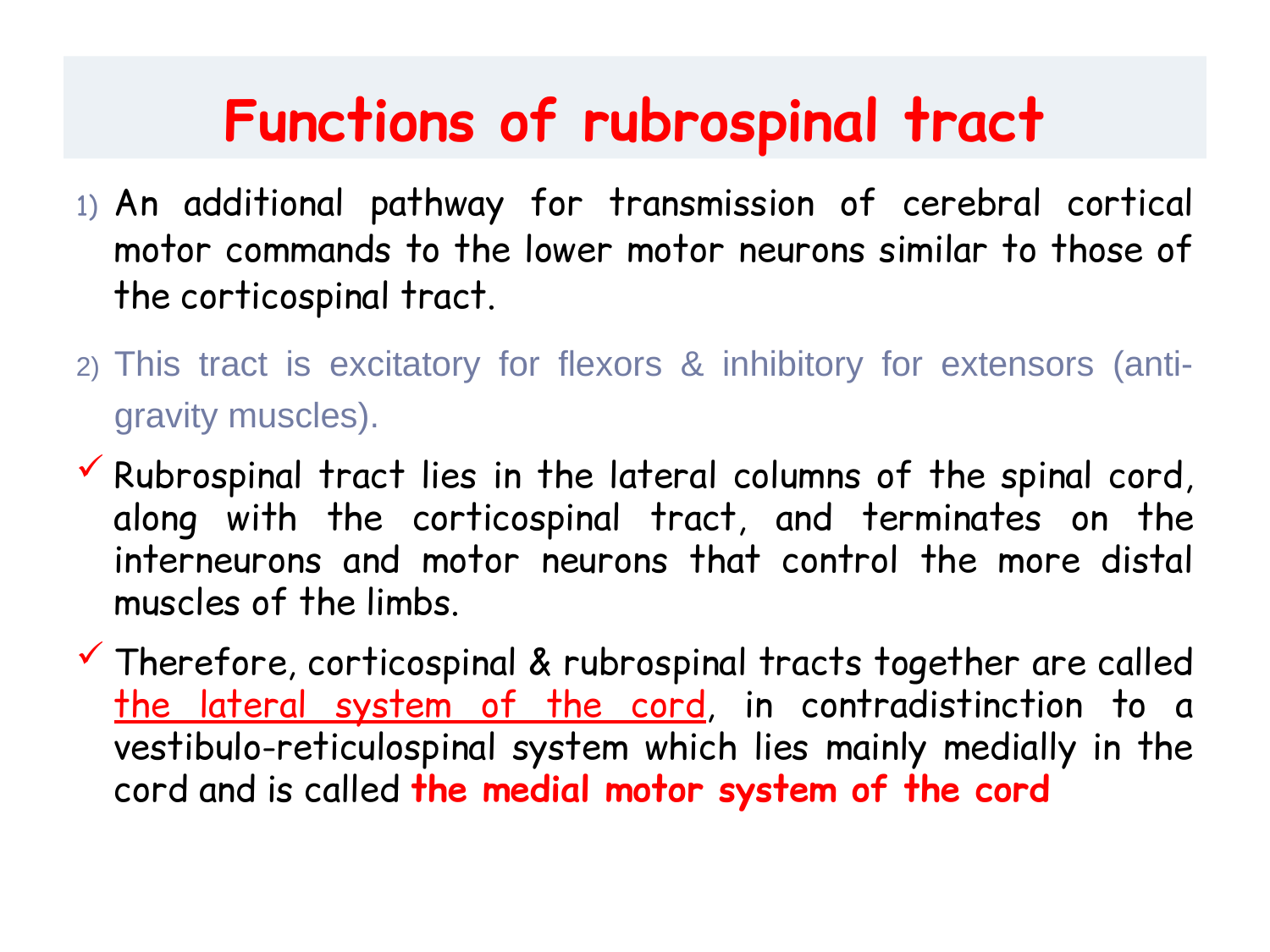

# Functions of rubrospinal tract
An additional pathway for transmission of cerebral cortical motor commands to the lower motor neurons similar to those of the corticospinal tract.
This tract is excitatory for flexors & inhibitory for extensors (anti-gravity muscles).
Rubrospinal tract lies in the lateral columns of the spinal cord, along with the corticospinal tract, and terminates on the interneurons and motor neurons that control the more distal muscles of the limbs.
Therefore, corticospinal & rubrospinal tracts together are called the lateral system of the cord, in contradistinction to a vestibulo-reticulospinal system which lies mainly medially in the cord and is called the medial motor system of the cord